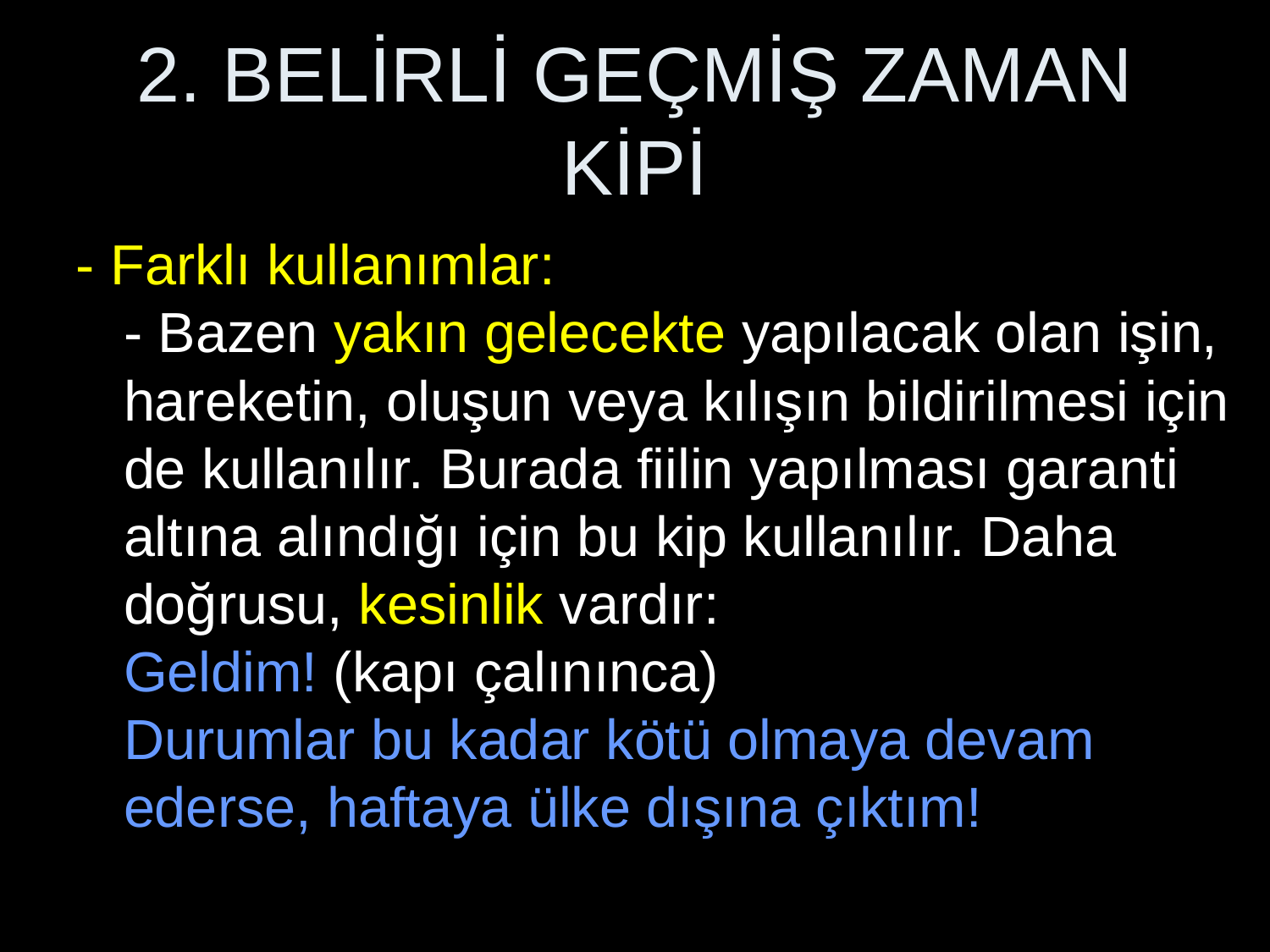

# 2. BELİRLİ GEÇMİŞ ZAMAN KİPİ
- Farklı kullanımlar:
- Bazen yakın gelecekte yapılacak olan işin, hareketin, oluşun veya kılışın bildirilmesi için de kullanılır. Burada fiilin yapılması garanti altına alındığı için bu kip kullanılır. Daha doğrusu, kesinlik vardır:
Geldim! (kapı çalınınca)
Durumlar bu kadar kötü olmaya devam ederse, haftaya ülke dışına çıktım!